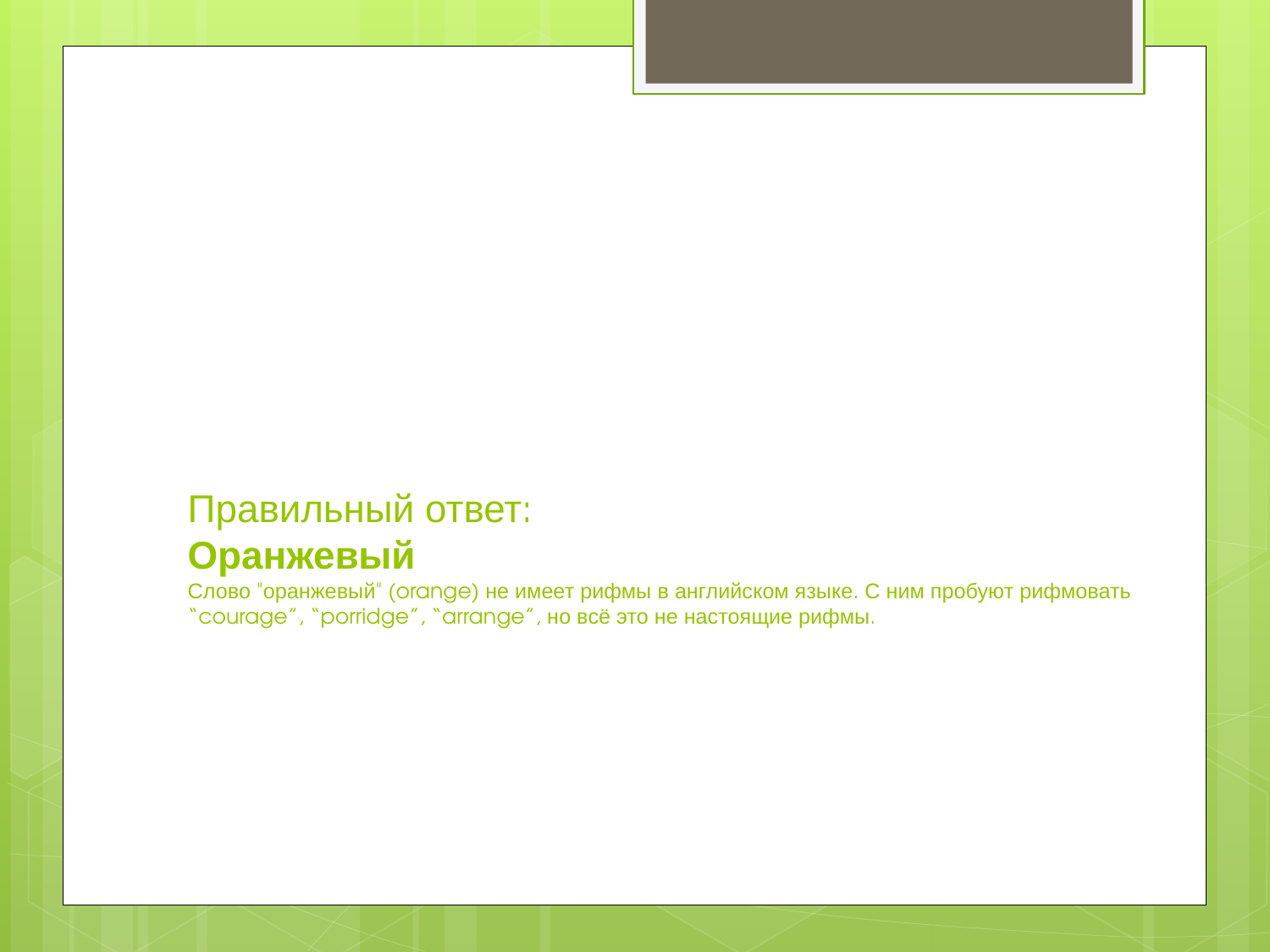

# Правильный ответ: Оранжевый Слово "оранжевый" (orange) не имеет рифмы в английском языке. С ним пробуют рифмовать “courage”, “porridge”, “arrange”, но всё это не настоящие рифмы.